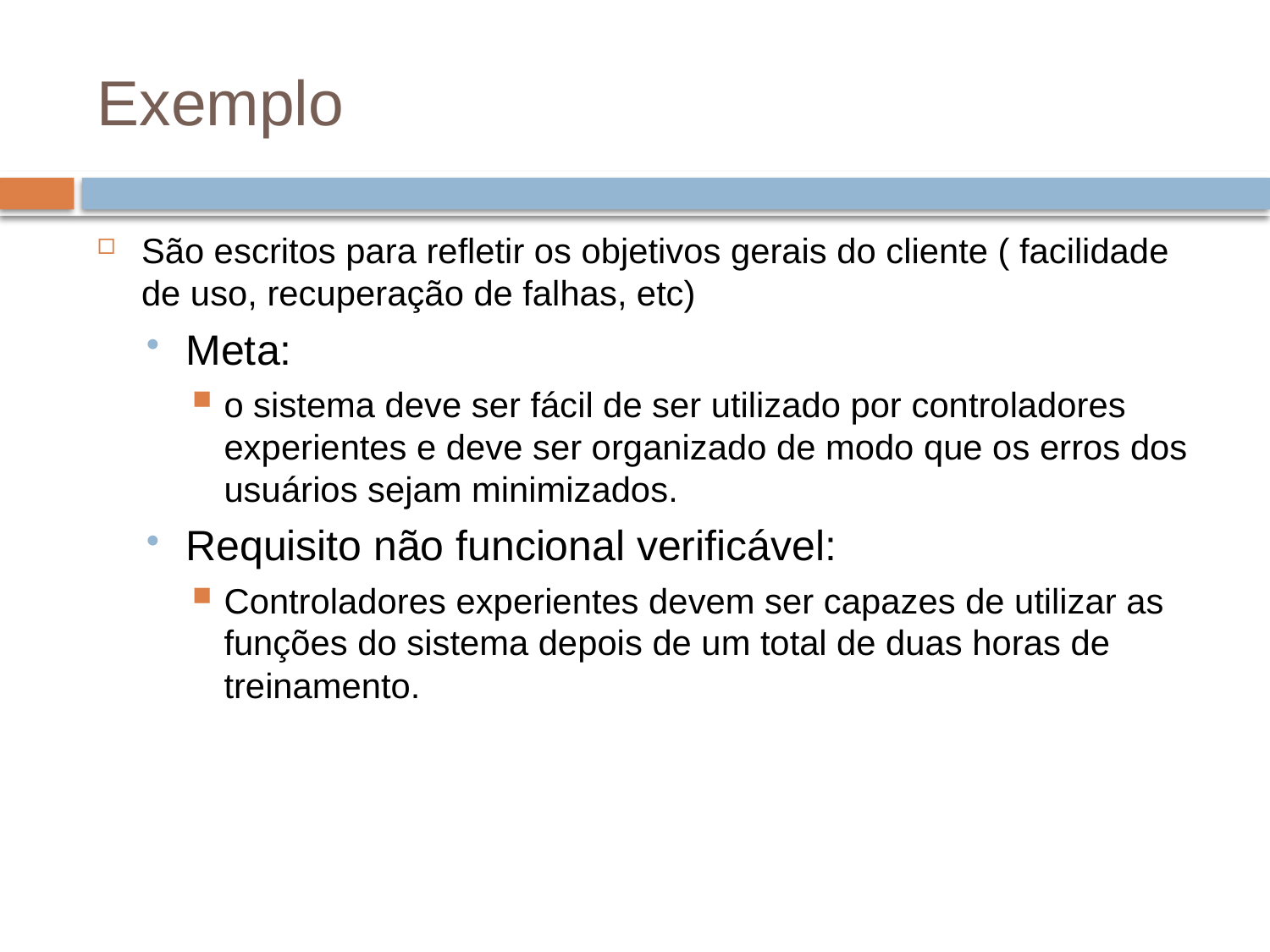

# Exemplo
São escritos para refletir os objetivos gerais do cliente ( facilidade de uso, recuperação de falhas, etc)
Meta:
o sistema deve ser fácil de ser utilizado por controladores experientes e deve ser organizado de modo que os erros dos usuários sejam minimizados.
Requisito não funcional verificável:
Controladores experientes devem ser capazes de utilizar as funções do sistema depois de um total de duas horas de treinamento.